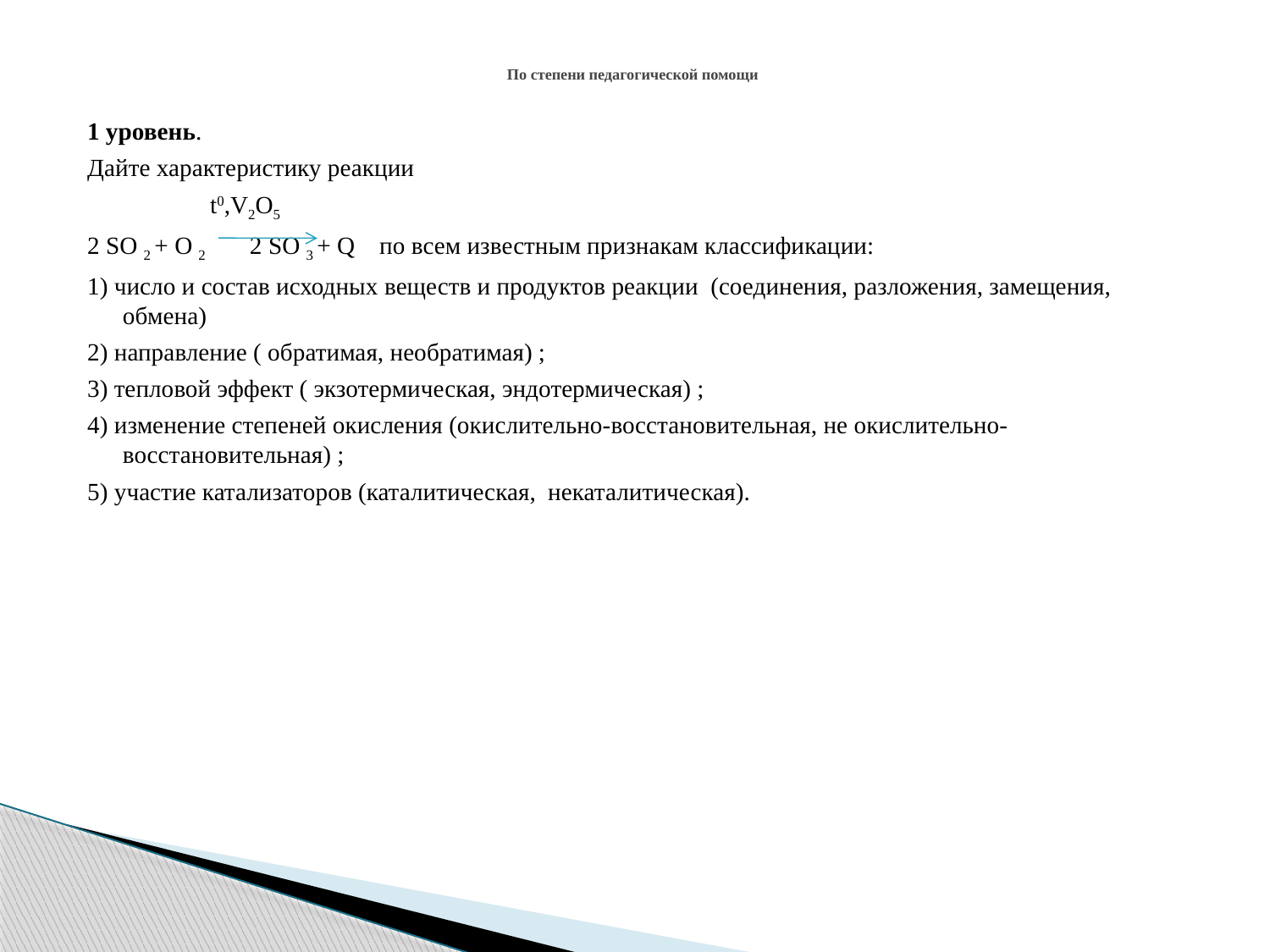

# По степени педагогической помощи
1 уровень.
Дайте характеристику реакции
                    t0,V2O5
2 SO 2 + O 2  	2 SO 3 + Q    по всем известным признакам классификации:
1) число и состав исходных веществ и продуктов реакции  (соединения, разложения, замещения, обмена)
2) направление ( обратимая, необратимая) ;
3) тепловой эффект ( экзотермическая, эндотермическая) ;
4) изменение степеней окисления (окислительно-восстановительная, не окислительно-восстановительная) ;
5) участие катализаторов (каталитическая,  некаталитическая).